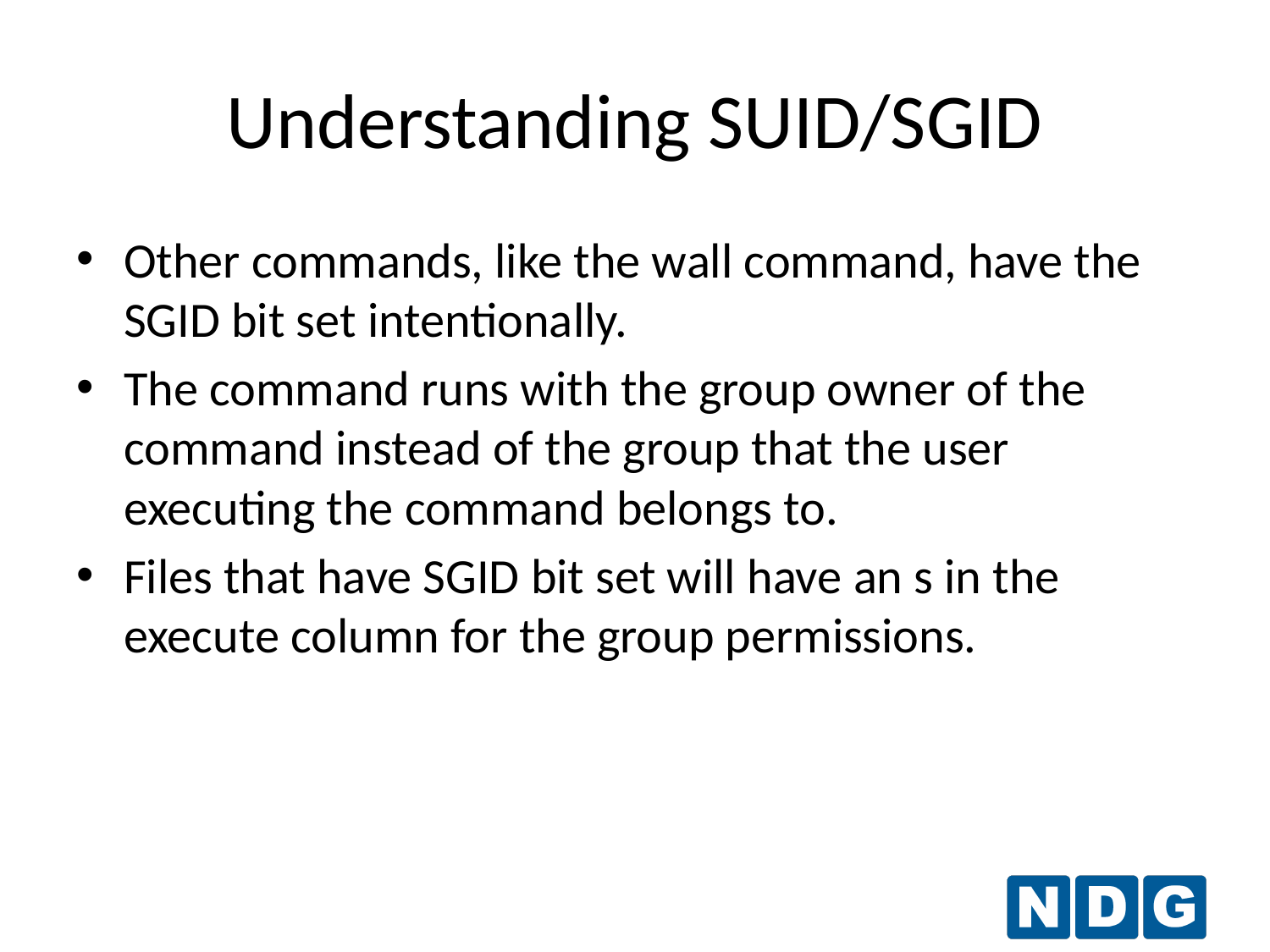

# Understanding SUID/SGID
Other commands, like the wall command, have the SGID bit set intentionally.
The command runs with the group owner of the command instead of the group that the user executing the command belongs to.
Files that have SGID bit set will have an s in the execute column for the group permissions.